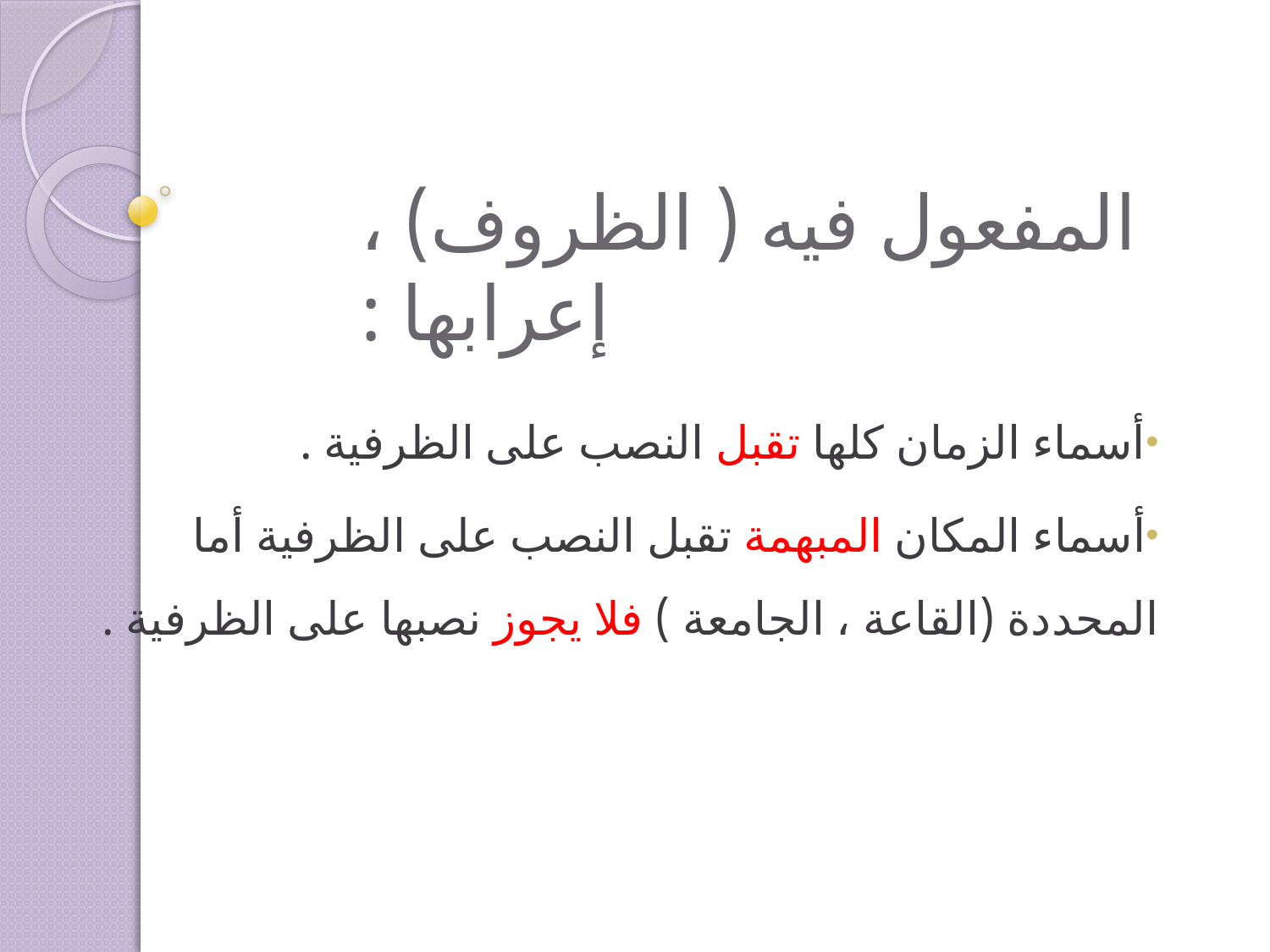

# المفعول فيه ( الظروف) ، إعرابها :
أسماء الزمان كلها تقبل النصب على الظرفية .
أسماء المكان المبهمة تقبل النصب على الظرفية أما المحددة (القاعة ، الجامعة ) فلا يجوز نصبها على الظرفية .